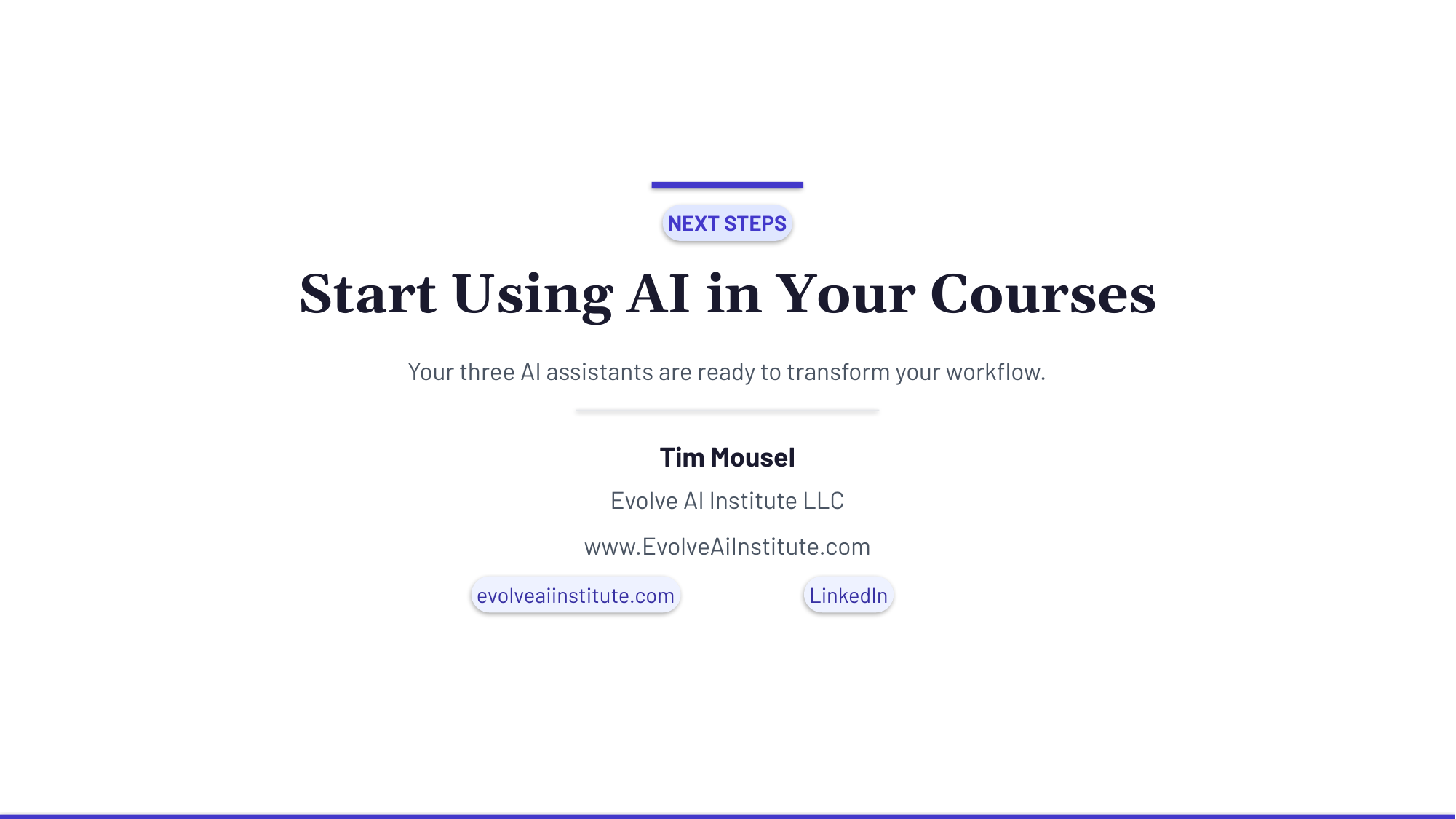

NEXT STEPS
Start Using AI in Your Courses
Your three AI assistants are ready to transform your workflow.

Tim Mousel
Evolve AI Institute LLC
www.EvolveAiInstitute.com
evolveaiinstitute.com
LinkedIn